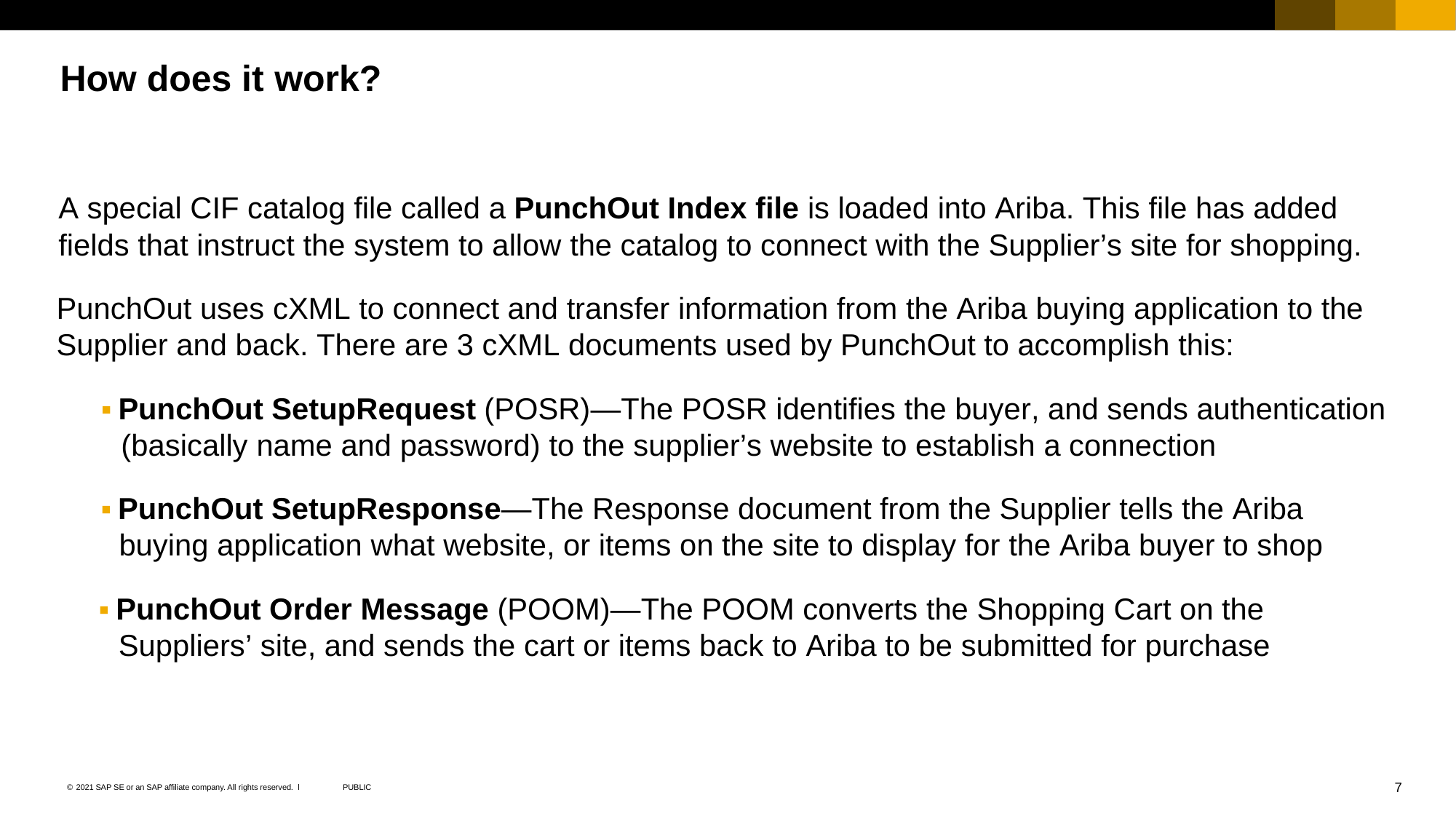

How does it work?
A special CIF catalog file called a PunchOut Index file is loaded into Ariba. This file has added
fields that instruct the system to allow the catalog to connect with the Supplier’s site for shopping.
PunchOut uses cXML to connect and transfer information from the Ariba buying application to the
Supplier and back. There are 3 cXML documents used by PunchOut to accomplish this:
▪PunchOutSetupRequest(POSR)—The POSR identifies the buyer, and sends authentication
(basically name and password) to the supplier’s website to establish a connection
▪PunchOut SetupResponse—The Response document from the Supplier tells the Ariba
buying application what website, or items on the site to display for the Ariba buyer to shop
▪PunchOut Order Message (POOM)—The POOM converts the Shopping Cart on the
Suppliers’ site, and sends the cart or items back to Ariba to be submitted for purchase
©2021 SAP SE or an SAP affiliate company. All rights reserved.  ǀ	PUBLIC	7